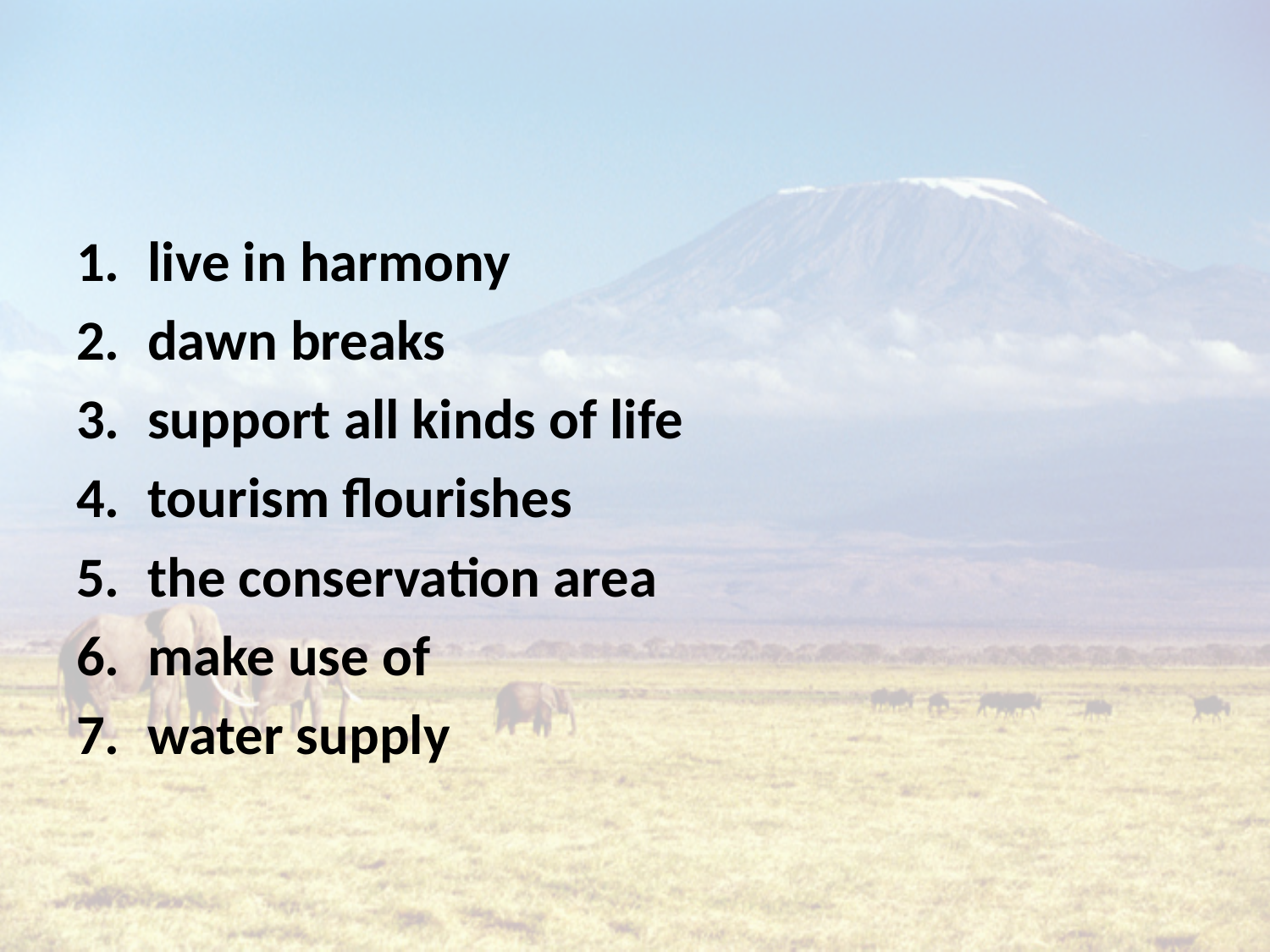

#
live in harmony
dawn breaks
support all kinds of life
tourism flourishes
the conservation area
make use of
water supply